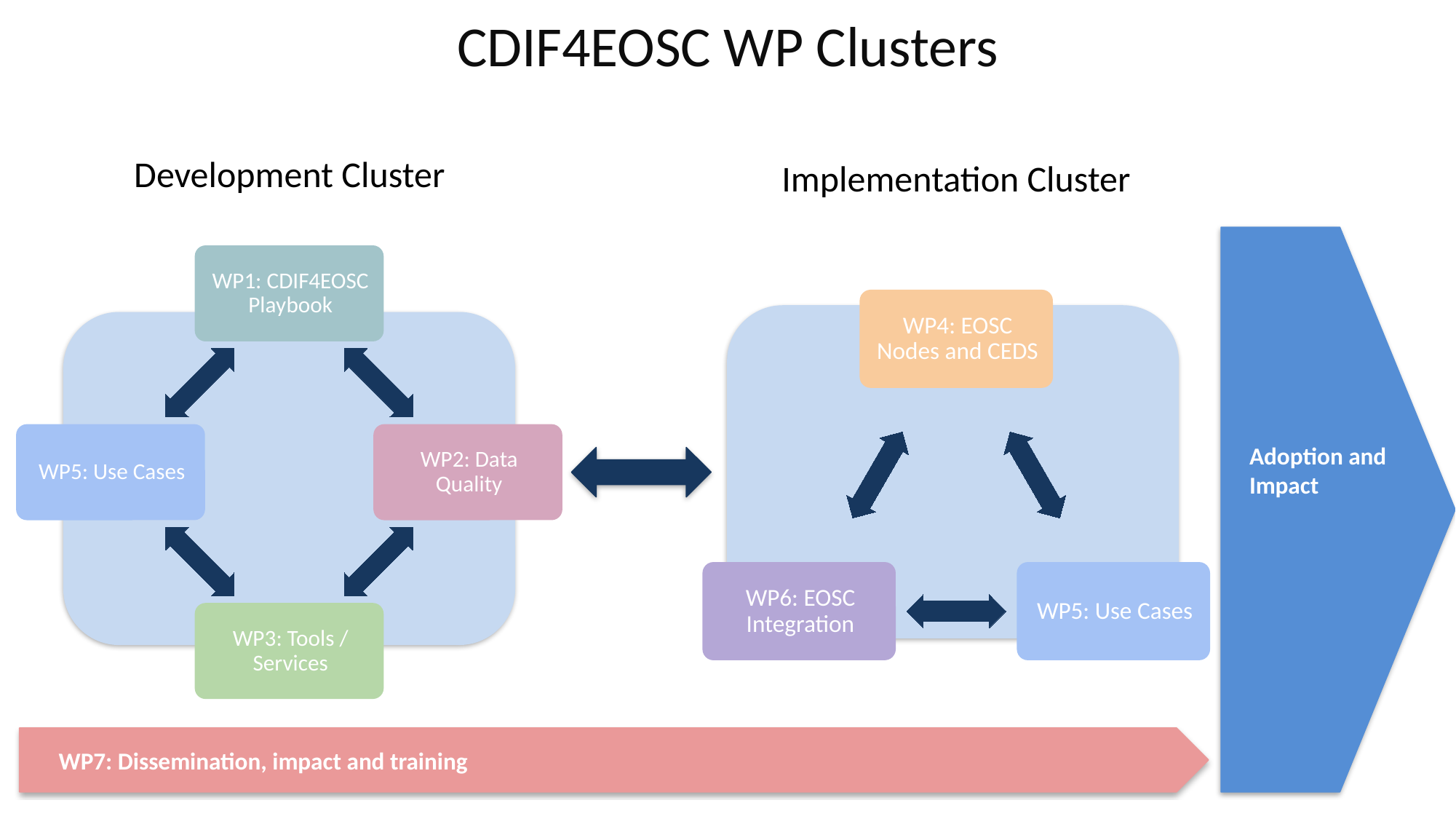

CDIF4EOSC WP Clusters
Development Cluster
Implementation Cluster

WP1: CDIF4EOSC Playbook

WP2: Data Quality

WP3: Tools / Services

WP5: Use Cases

WP4: EOSC Nodes and CEDS

WP5: Use Cases

WP6: EOSC Integration

Adoption and Impact

WP7: Dissemination, impact and training